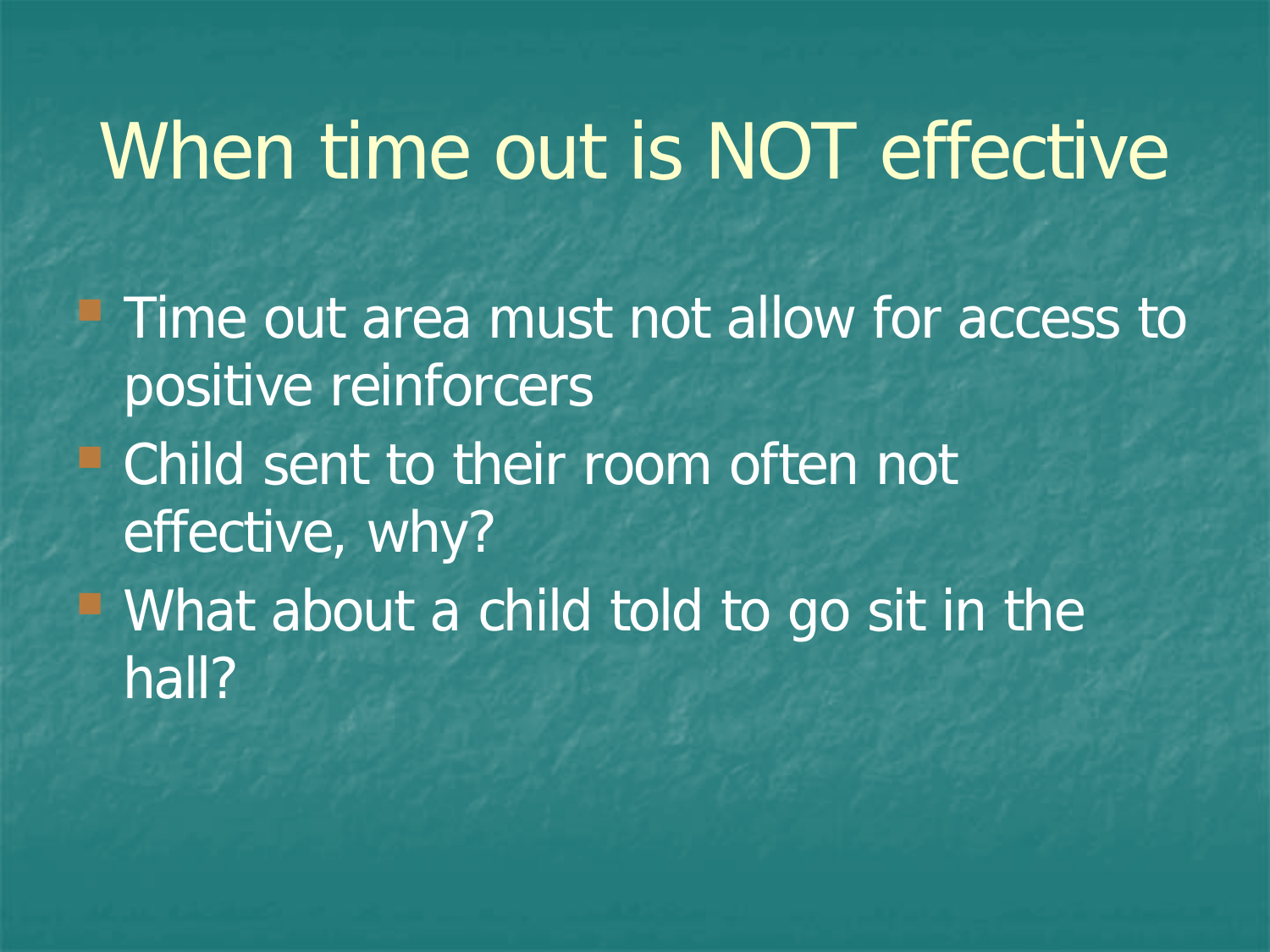

# When time out is NOT effective
Time out area must not allow for access to positive reinforcers
Child sent to their room often not effective, why?
What about a child told to go sit in the hall?